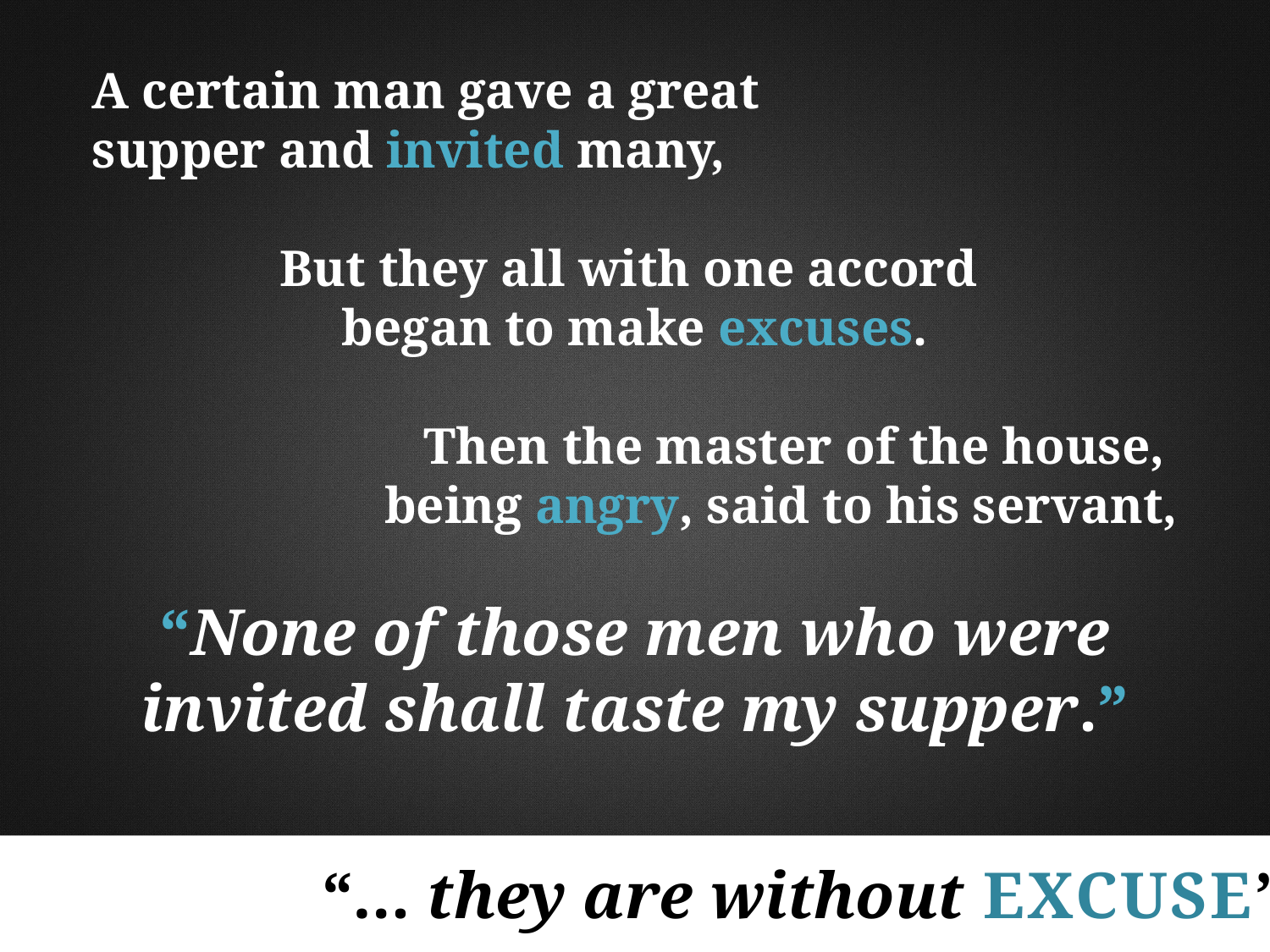

A certain man gave a great
supper and invited many,

But they all with one accord
began to make excuses.

Then the master of the house,
being angry, said to his servant,

“None of those men who were invited shall taste my supper.”

“… they are without excuse”